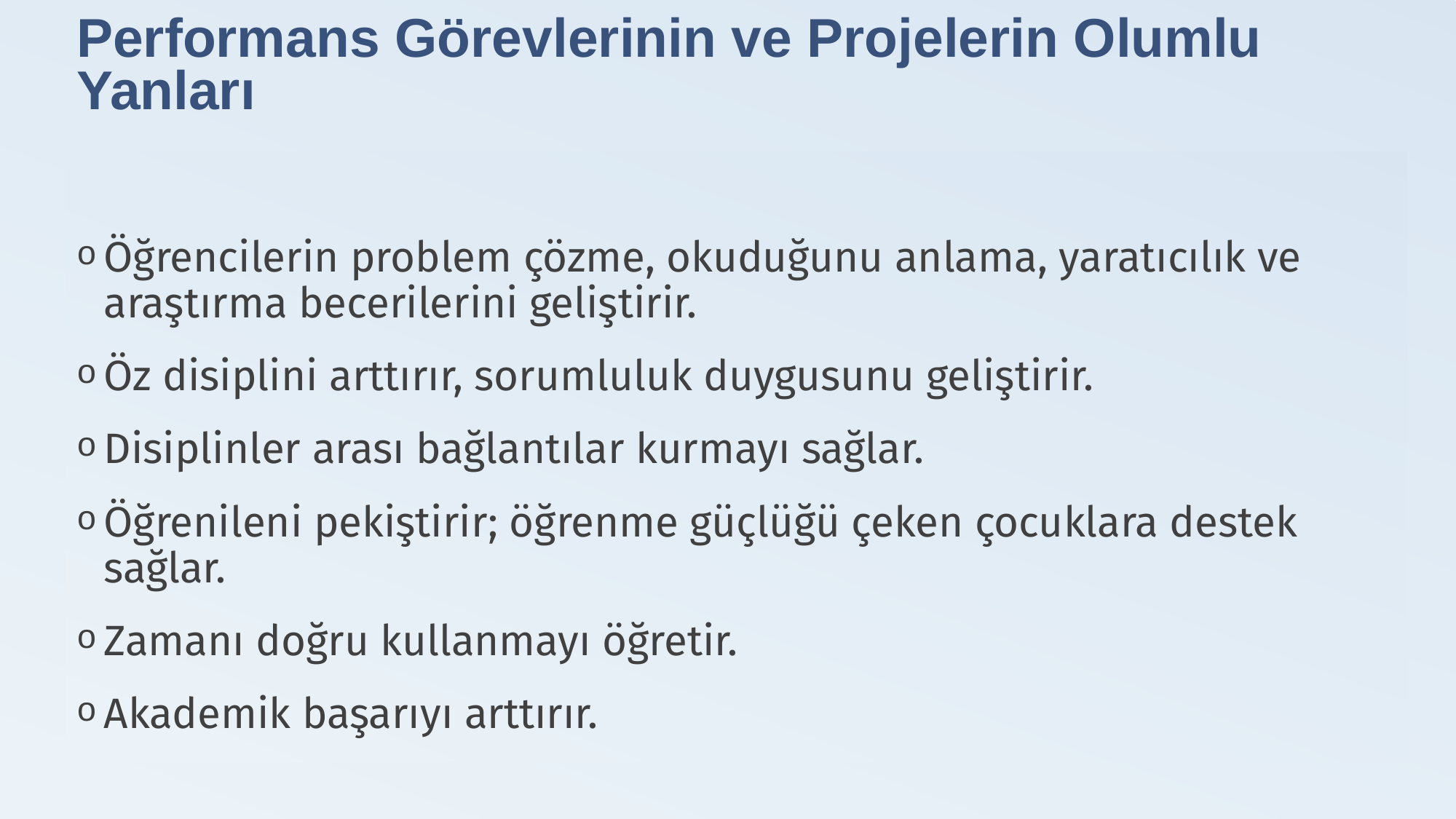

# Performans Görevlerinin ve Projelerin Olumlu Yanları

Öğrencilerin problem çözme, okuduğunu anlama, yaratıcılık ve araştırma becerilerini geliştirir.
Öz disiplini arttırır, sorumluluk duygusunu geliştirir.
Disiplinler arası bağlantılar kurmayı sağlar.
Öğrenileni pekiştirir; öğrenme güçlüğü çeken çocuklara destek sağlar.
Zamanı doğru kullanmayı öğretir.
Akademik başarıyı arttırır.